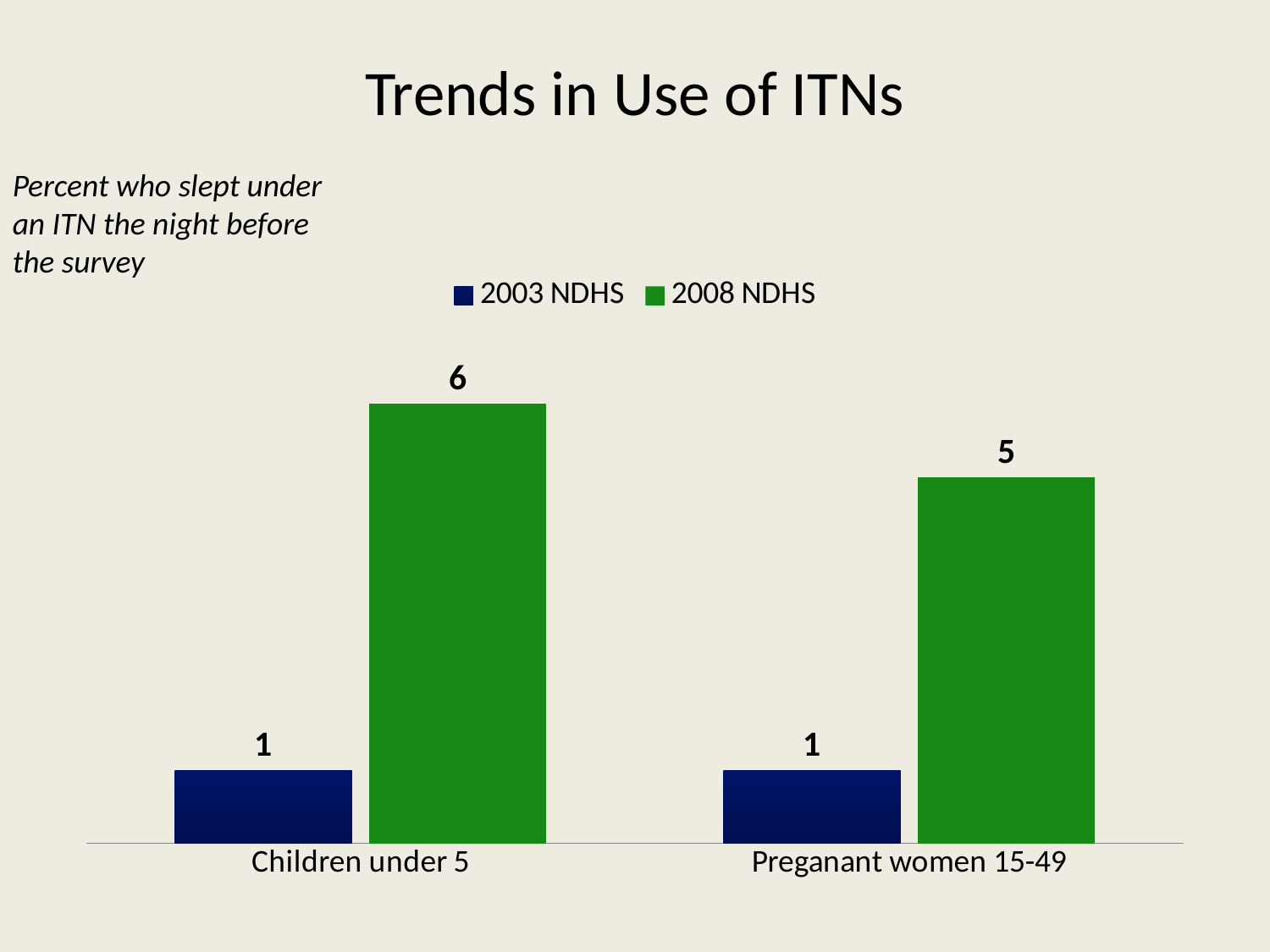

# Trends in Use of ITNs
Percent who slept under an ITN the night before the survey

### Chart

| Category | 2003 NDHS | 2008 NDHS |
|---|---|---|
| Children under 5 | 1.0 | 6.0 |
| Preganant women 15-49 | 1.0 | 5.0 |